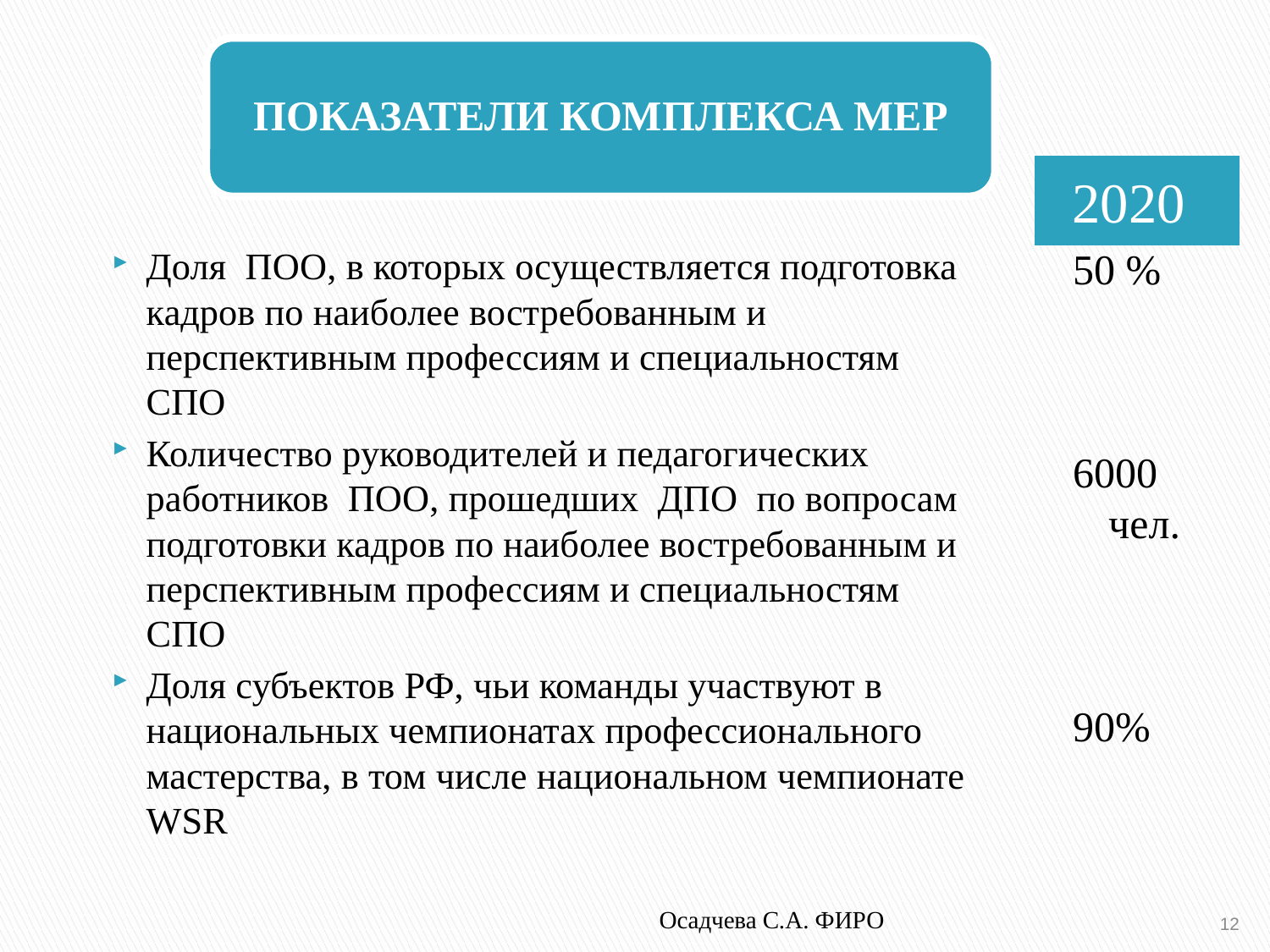

ПОКАЗАТЕЛИ КОМПЛЕКСА МЕР
 2020
50 %

6000 чел.

90%
Доля  ПОО, в которых осуществляется подготовка кадров по наиболее востребованным и перспективным профессиям и специальностям  СПО
Количество руководителей и педагогических работников  ПОО, прошедших  ДПО  по вопросам подготовки кадров по наиболее востребованным и перспективным профессиям и специальностям  СПО
Доля субъектов РФ, чьи команды участвуют в национальных чемпионатах профессионального мастерства, в том числе национальном чемпионате WSR

Осадчева С.А. ФИРО
12